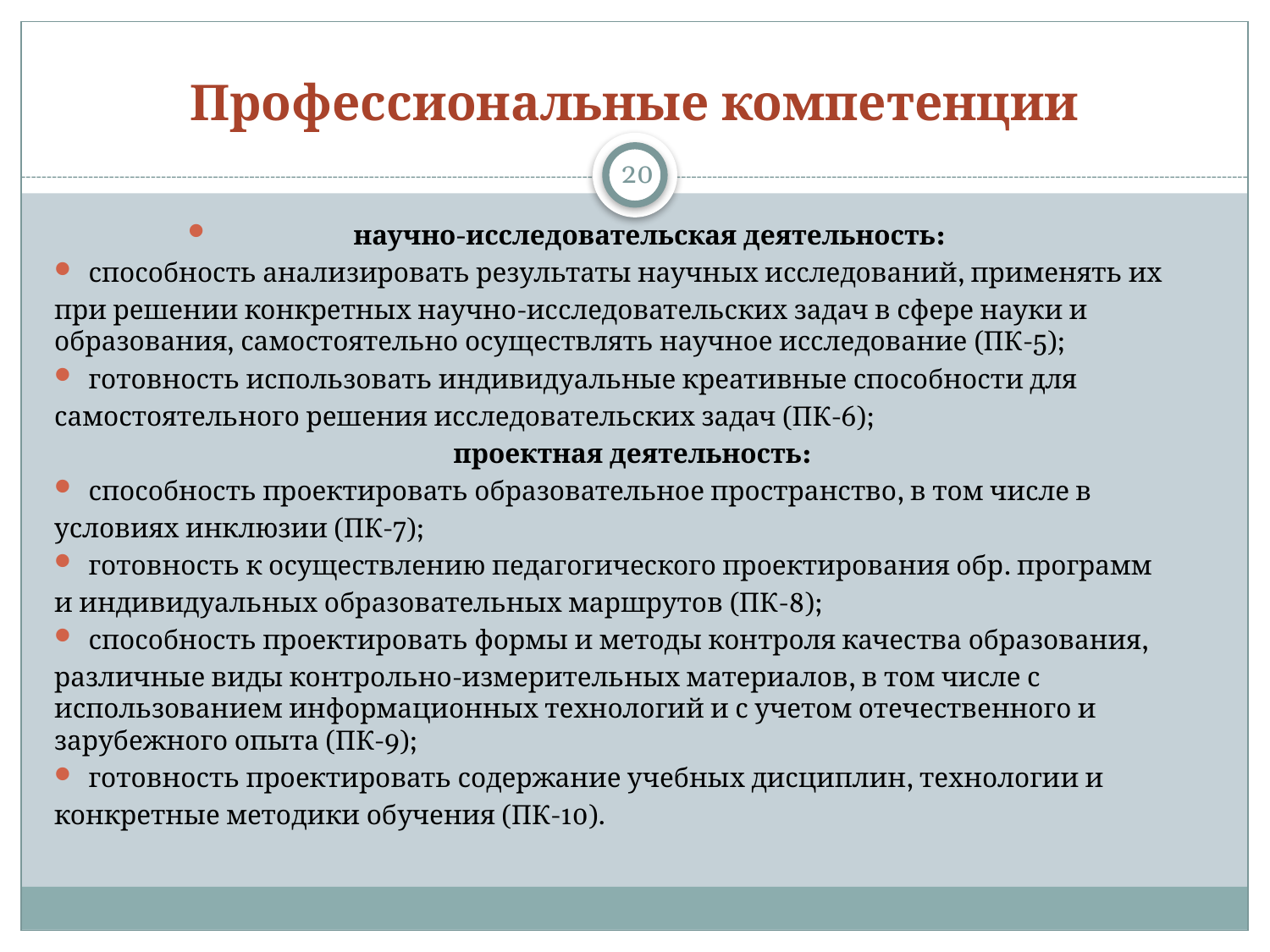

# Профессиональные компетенции
20
научно-исследовательская деятельность:
способность анализировать результаты научных исследований, применять их
при решении конкретных научно-исследовательских задач в сфере науки и образования, самостоятельно осуществлять научное исследование (ПК-5);
готовность использовать индивидуальные креативные способности для
самостоятельного решения исследовательских задач (ПК-6);
проектная деятельность:
способность проектировать образовательное пространство, в том числе в
условиях инклюзии (ПК-7);
готовность к осуществлению педагогического проектирования обр. программ
и индивидуальных образовательных маршрутов (ПК-8);
способность проектировать формы и методы контроля качества образования,
различные виды контрольно-измерительных материалов, в том числе с использованием информационных технологий и с учетом отечественного и зарубежного опыта (ПК-9);
готовность проектировать содержание учебных дисциплин, технологии и
конкретные методики обучения (ПК-10).